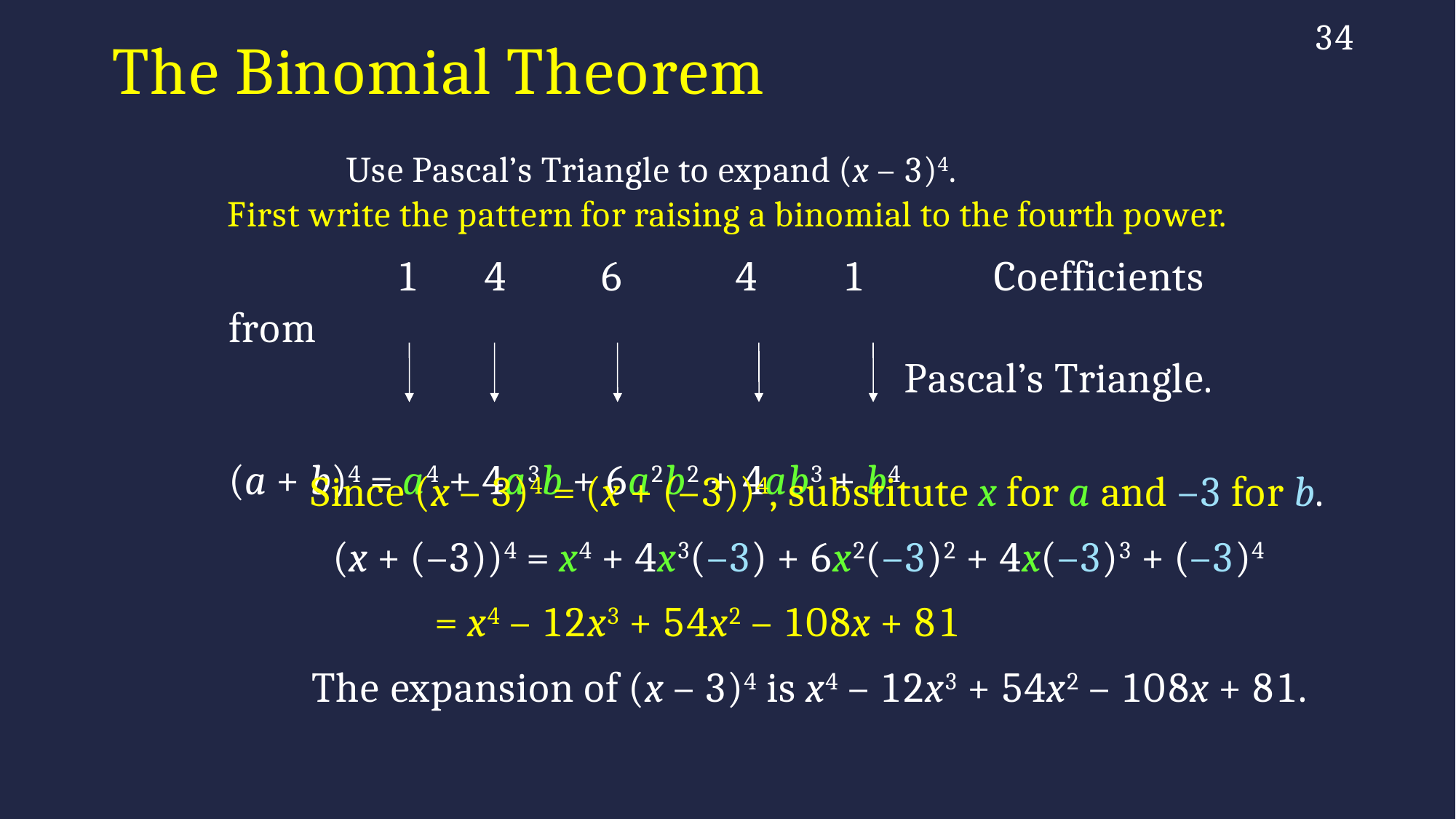

34
# The Binomial Theorem
	Use Pascal’s Triangle to expand (x – 3)4.
First write the pattern for raising a binomial to the fourth power.
                  1       4          6            4         1  	Coefficients from
						              Pascal’s Triangle.
(a + b)4 = a4 + 4a3b + 6a2b2 + 4ab3 + b4

Since (x – 3)4 = (x + (–3))4, substitute x for a and –3 for b.
(x + (–3))4 = x4 + 4x3(–3) + 6x2(–3)2 + 4x(–3)3 + (–3)4
= x4 – 12x3 + 54x2 – 108x + 81
The expansion of (x – 3)4 is x4 – 12x3 + 54x2 – 108x + 81.